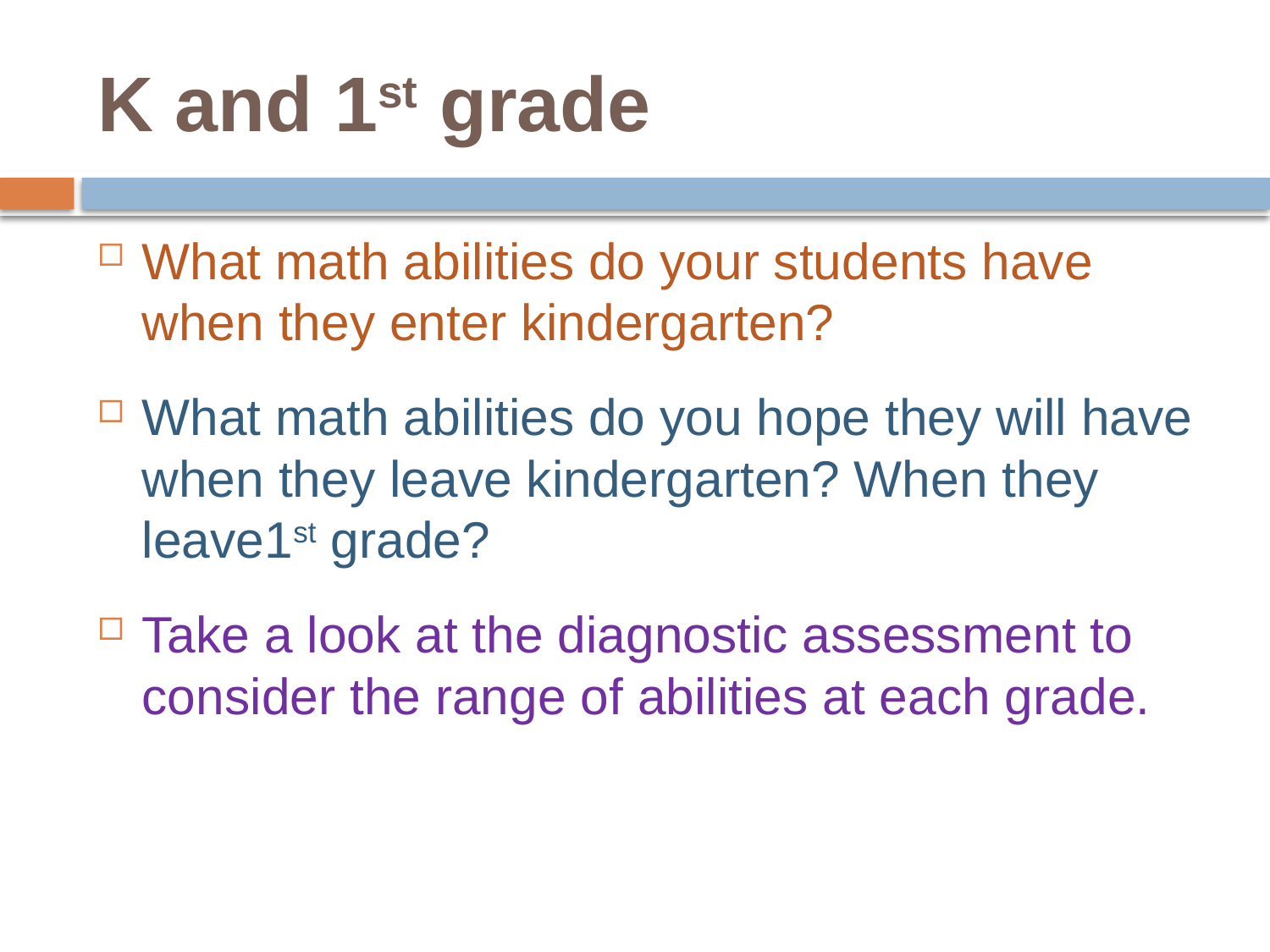

# K and 1st grade
What math abilities do your students have when they enter kindergarten?
What math abilities do you hope they will have when they leave kindergarten? When they leave1st grade?
Take a look at the diagnostic assessment to consider the range of abilities at each grade.